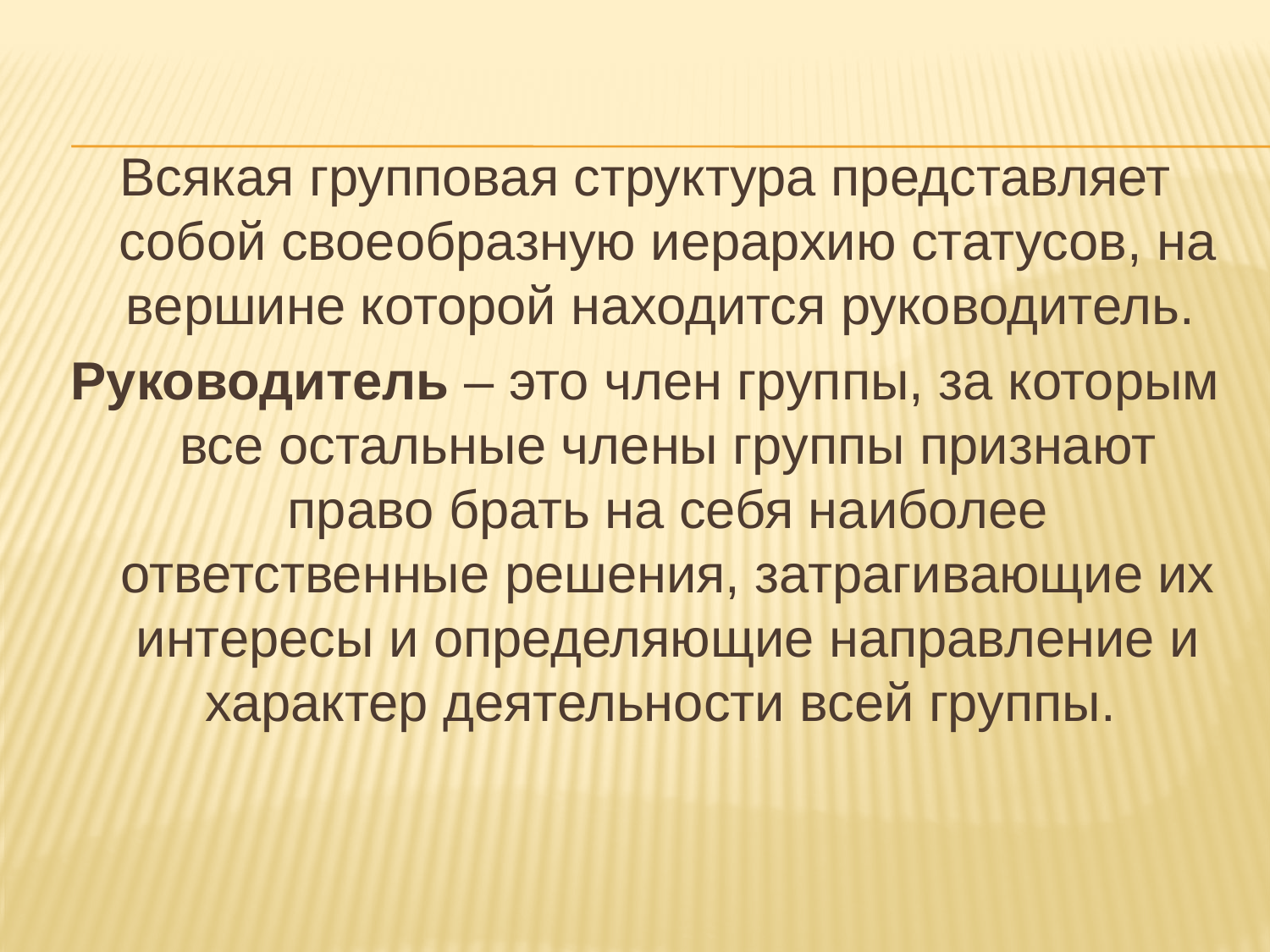

#
Всякая групповая структура представляет собой своеобразную иерархию статусов, на вершине которой находится руководитель.
Руководитель – это член группы, за которым все остальные члены группы признают право брать на себя наиболее ответственные решения, затрагивающие их интересы и определяющие направление и характер деятельности всей группы.